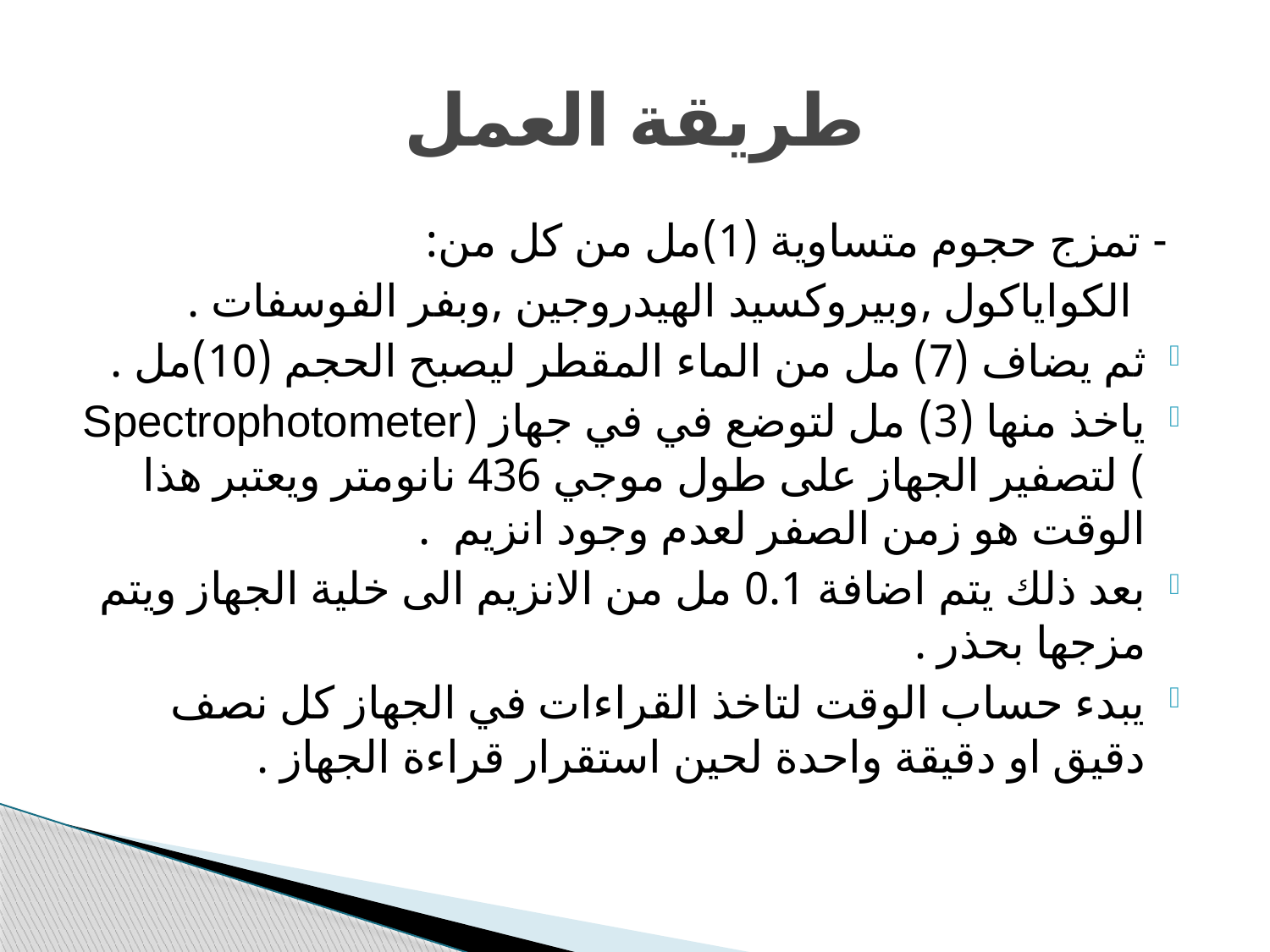

# طريقة العمل
 - تمزج حجوم متساوية (1)مل من كل من:
    الكواياكول ,وبيروكسيد الهيدروجين ,وبفر الفوسفات .
ثم يضاف (7) مل من الماء المقطر ليصبح الحجم (10)مل .
ياخذ منها (3) مل لتوضع في في جهاز (Spectrophotometer ) لتصفير الجهاز على طول موجي 436 نانومتر ويعتبر هذا الوقت هو زمن الصفر لعدم وجود انزيم  .
بعد ذلك يتم اضافة 0.1 مل من الانزيم الى خلية الجهاز ويتم مزجها بحذر .
يبدء حساب الوقت لتاخذ القراءات في الجهاز كل نصف دقيق او دقيقة واحدة لحين استقرار قراءة الجهاز .